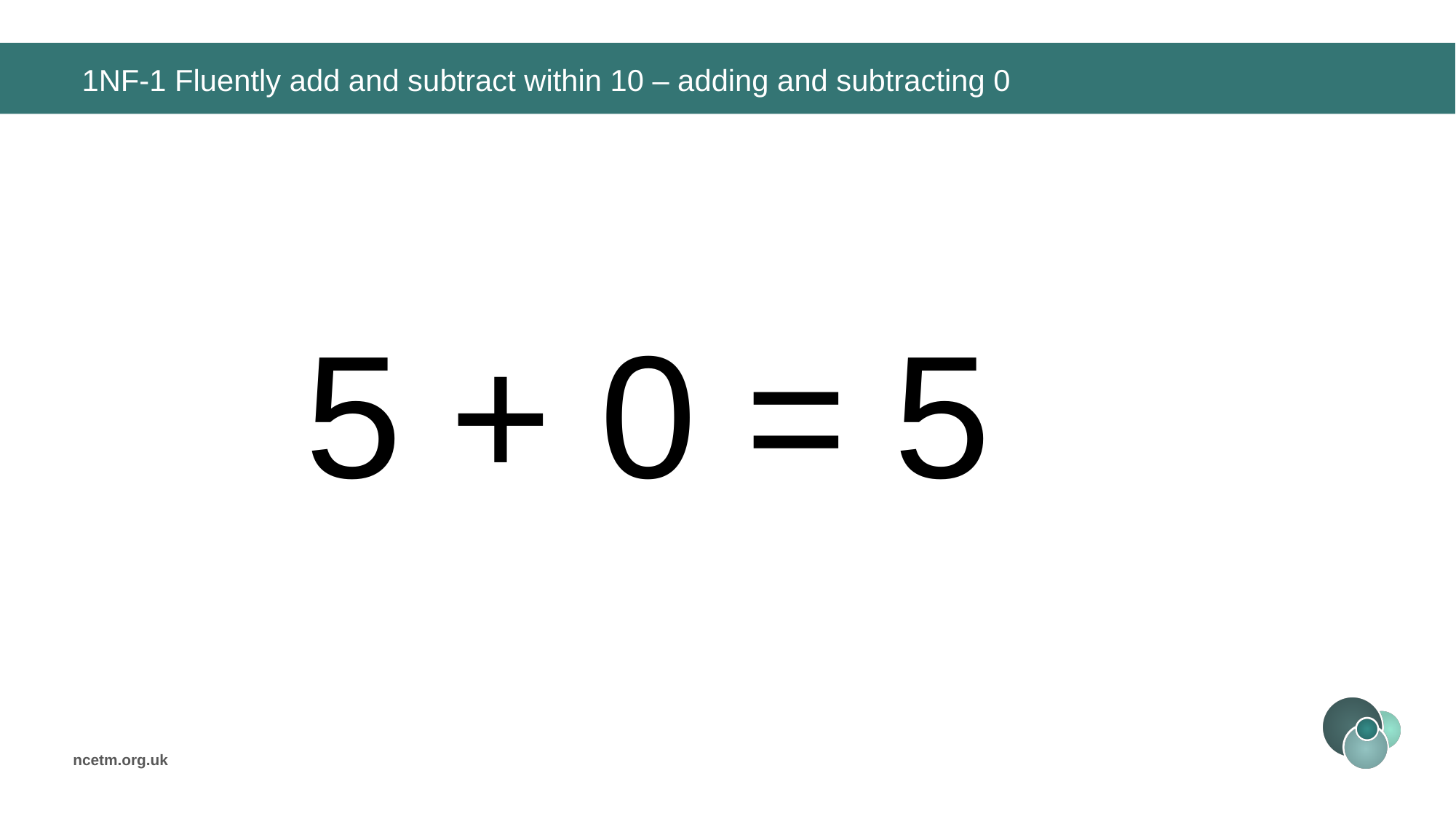

# 1NF-1 Fluently add and subtract within 10 – adding and subtracting 0
5 + 0 =
5